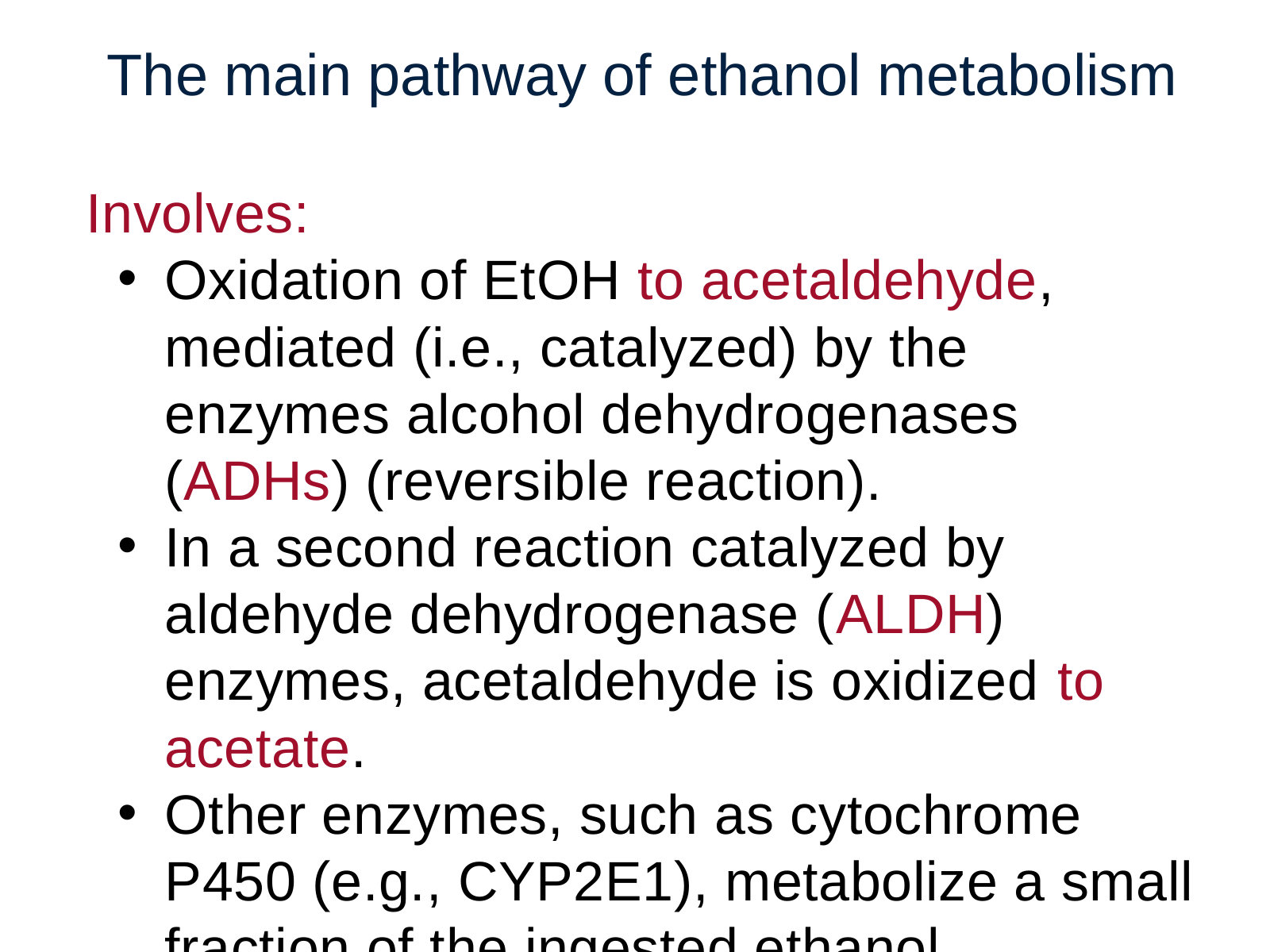

The main pathway of ethanol metabolism
 Involves:
Oxidation of EtOH to acetaldehyde, mediated (i.e., catalyzed) by the enzymes alcohol dehydrogenases (ADHs) (reversible reaction).
In a second reaction catalyzed by aldehyde dehydrogenase (ALDH) enzymes, acetaldehyde is oxidized to acetate.
Other enzymes, such as cytochrome P450 (e.g., CYP2E1), metabolize a small fraction of the ingested ethanol.